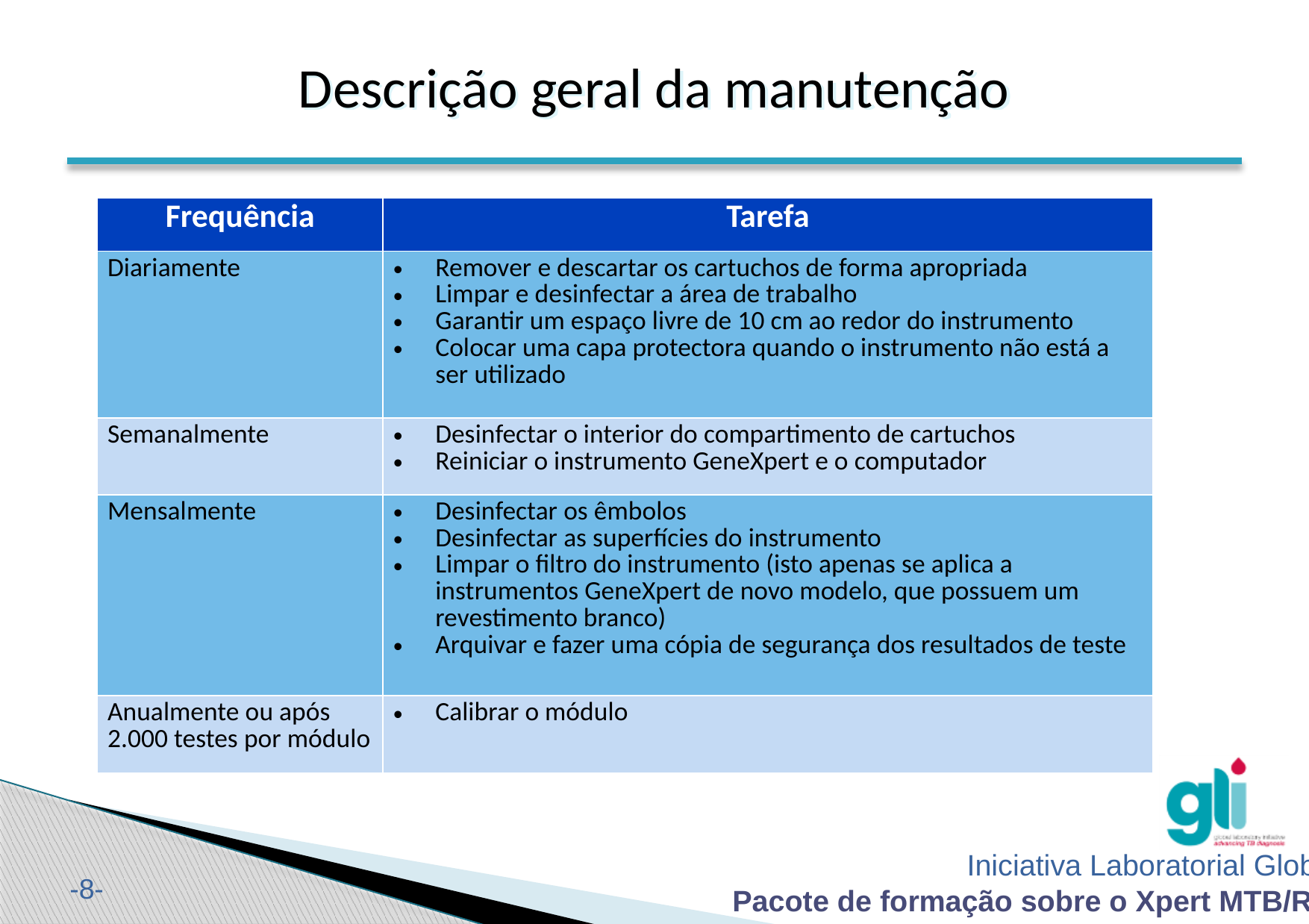

Descrição geral da manutenção
| Frequência | Tarefa |
| --- | --- |
| Diariamente | Remover e descartar os cartuchos de forma apropriada Limpar e desinfectar a área de trabalho Garantir um espaço livre de 10 cm ao redor do instrumento Colocar uma capa protectora quando o instrumento não está a ser utilizado |
| Semanalmente | Desinfectar o interior do compartimento de cartuchos Reiniciar o instrumento GeneXpert e o computador |
| Mensalmente | Desinfectar os êmbolos Desinfectar as superfícies do instrumento Limpar o filtro do instrumento (isto apenas se aplica a instrumentos GeneXpert de novo modelo, que possuem um revestimento branco) Arquivar e fazer uma cópia de segurança dos resultados de teste |
| Anualmente ou após 2.000 testes por módulo | Calibrar o módulo |